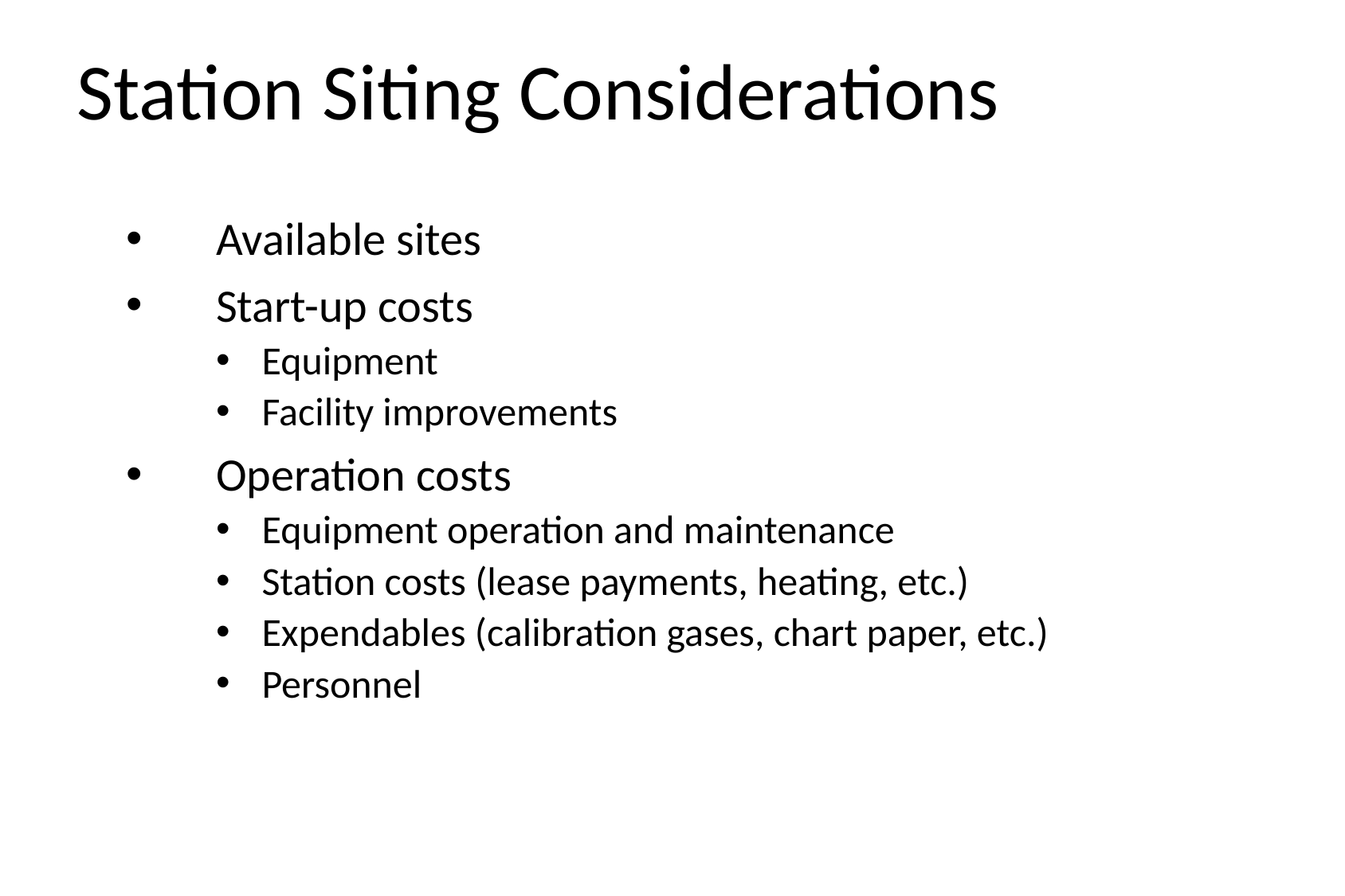

# Station Siting Considerations
Available sites
Start-up costs
Equipment
Facility improvements
Operation costs
Equipment operation and maintenance
Station costs (lease payments, heating, etc.)
Expendables (calibration gases, chart paper, etc.)
Personnel